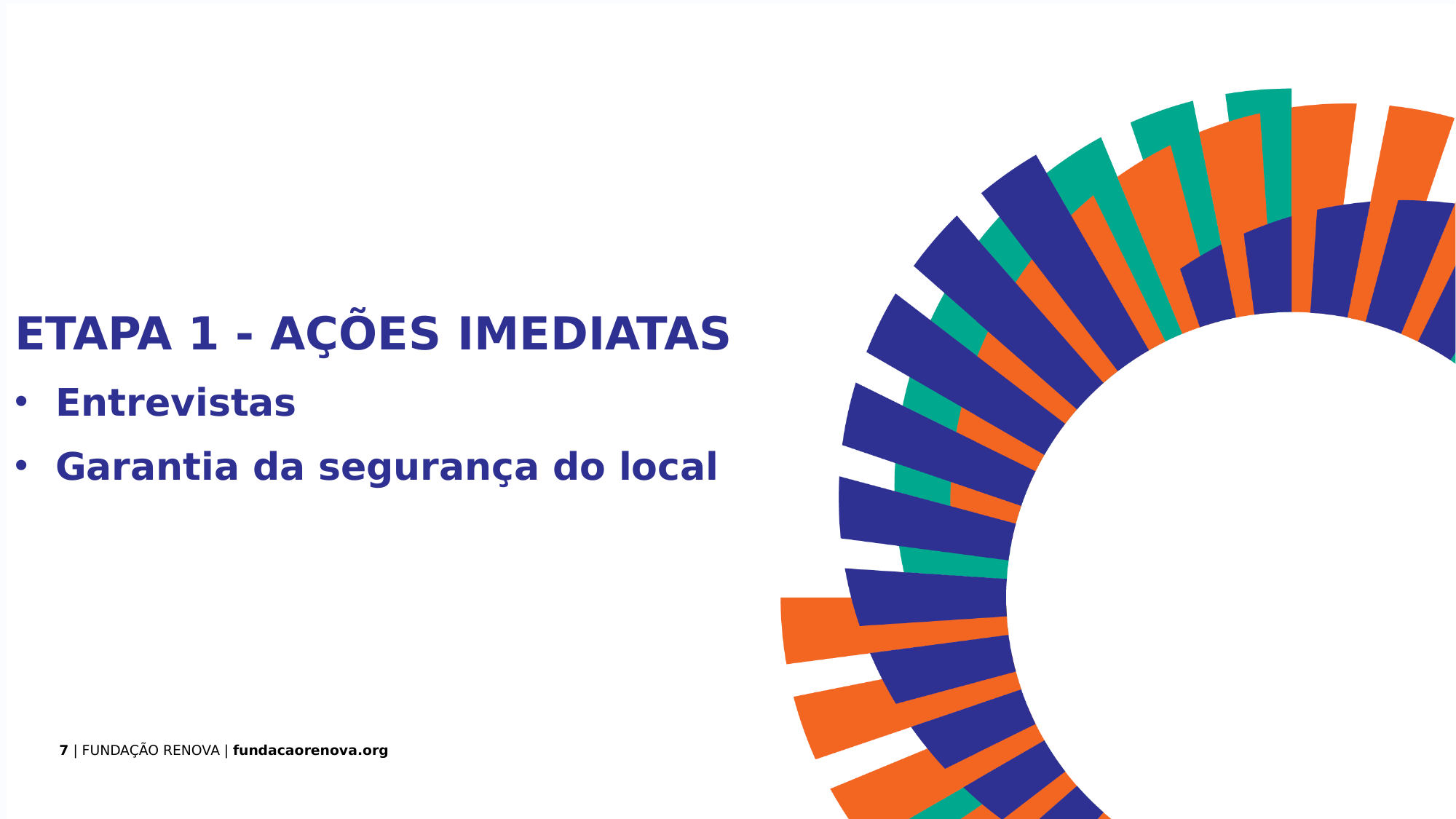

ETAPA 1 - AÇÕES IMEDIATAS
Entrevistas
Garantia da segurança do local